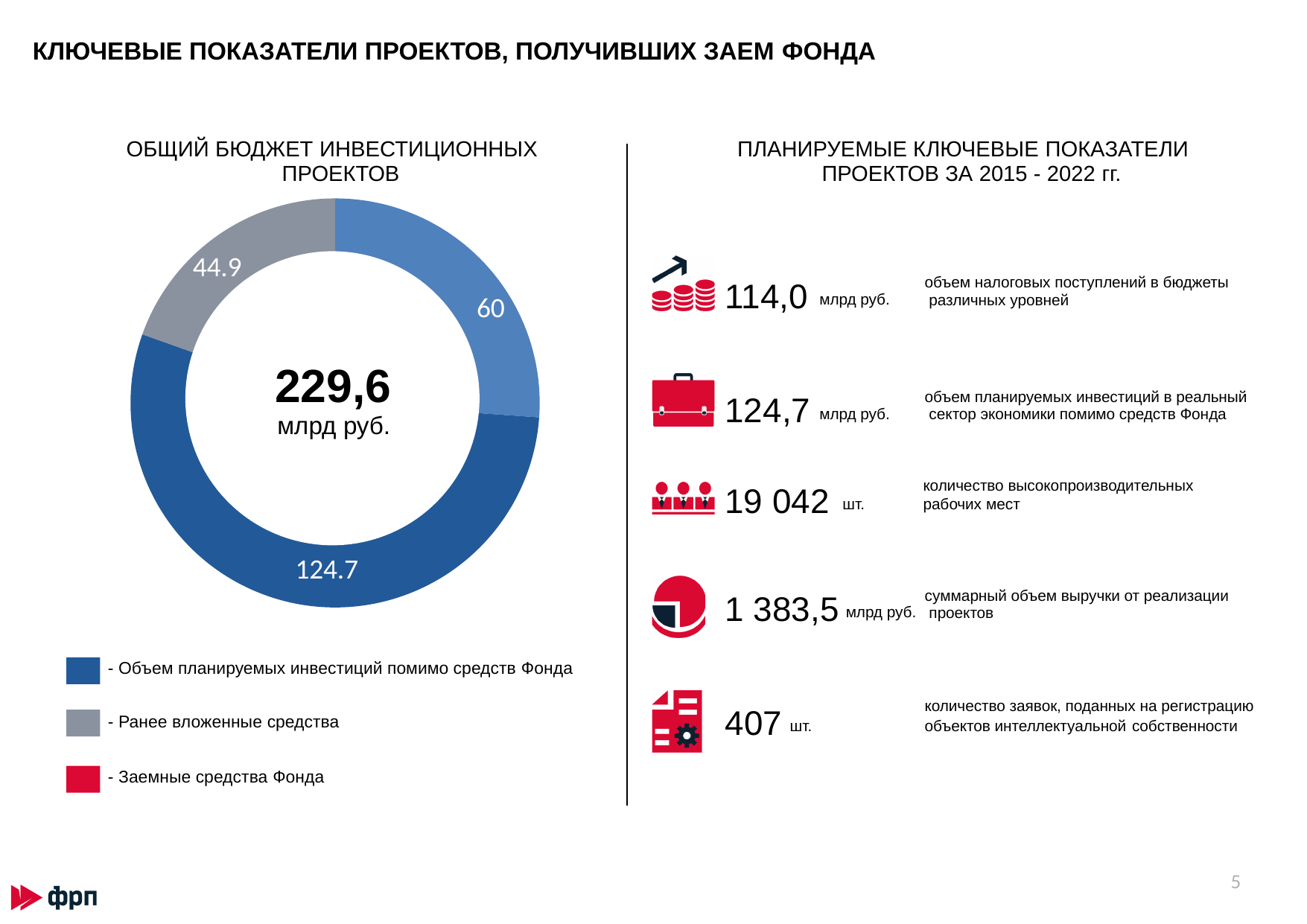

КЛЮЧЕВЫЕ ПОКАЗАТЕЛИ ПРОЕКТОВ, ПОЛУЧИВШИХ ЗАЕМ ФОНДА
ОБЩИЙ БЮДЖЕТ ИНВЕСТИЦИОННЫХ  ПРОЕКТОВ
ПЛАНИРУЕМЫЕ КЛЮЧЕВЫЕ ПОКАЗАТЕЛИ  ПРОЕКТОВ ЗА 2015 - 2022 гг.

### Chart

| Category | Продажи |
|---|---|
| заемные  | 60.0 |
| план | 124.7 |
| ранее вложенные  | 44.9 |
объем налоговых поступлений в бюджеты  различных уровней
114,0
млрд руб.
229,6
млрд руб.

объем планируемых инвестиций в реальный  сектор экономики помимо средств Фонда
124,7
млрд руб.
количество высокопроизводительных
рабочих мест
19 042

шт.

суммарный объем выручки от реализации  проектов
1 383,5
млрд руб.
- Объем планируемых инвестиций помимо средств Фонда

количество заявок, поданных на регистрацию
объектов интеллектуальной собственности
407
- Ранее вложенные средства

шт.
- Заемные средства Фонда

5